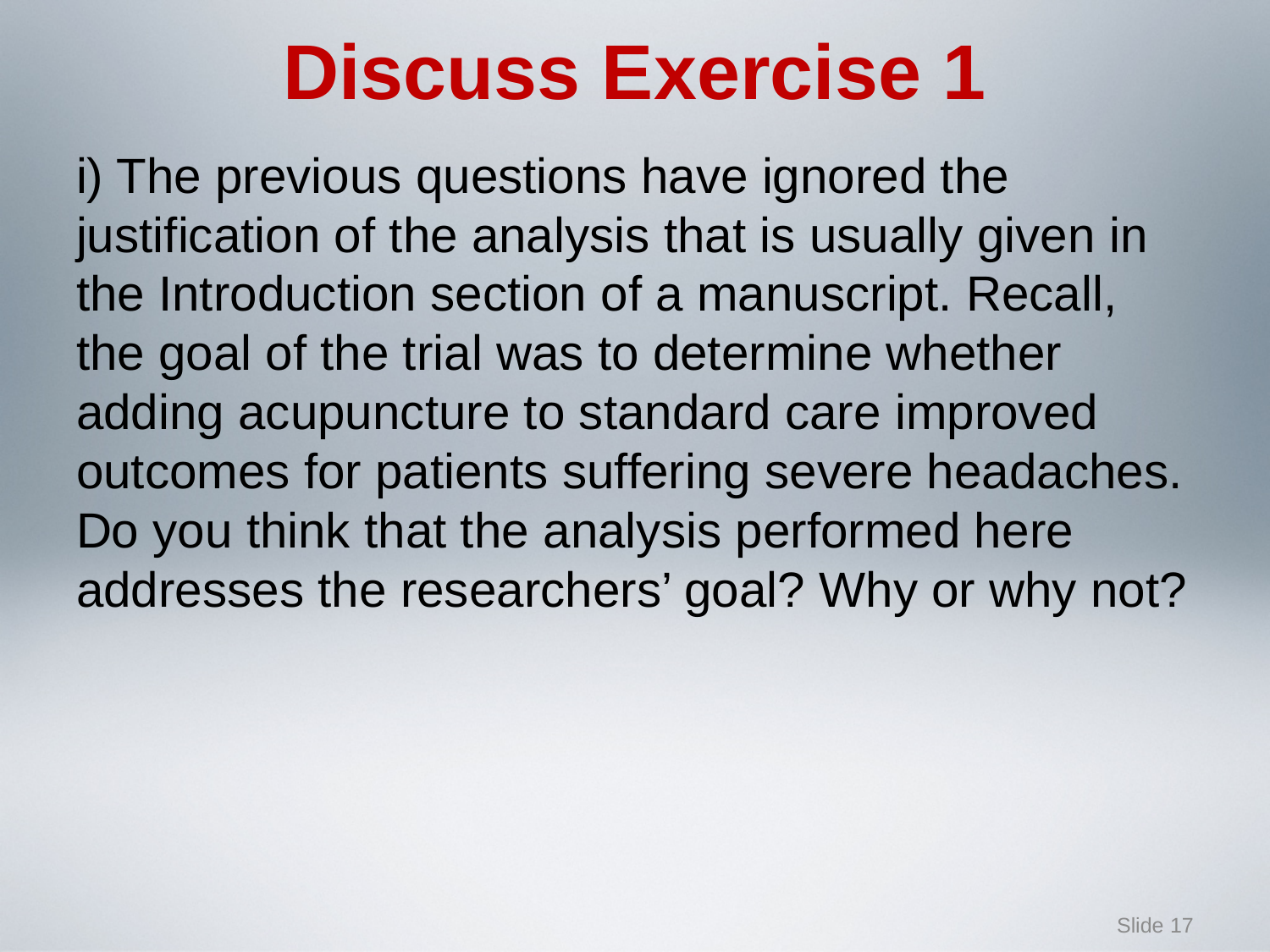

# Discuss Exercise 1
i) The previous questions have ignored the justification of the analysis that is usually given in the Introduction section of a manuscript. Recall, the goal of the trial was to determine whether adding acupuncture to standard care improved outcomes for patients suffering severe headaches. Do you think that the analysis performed here addresses the researchers’ goal? Why or why not?

Slide 17